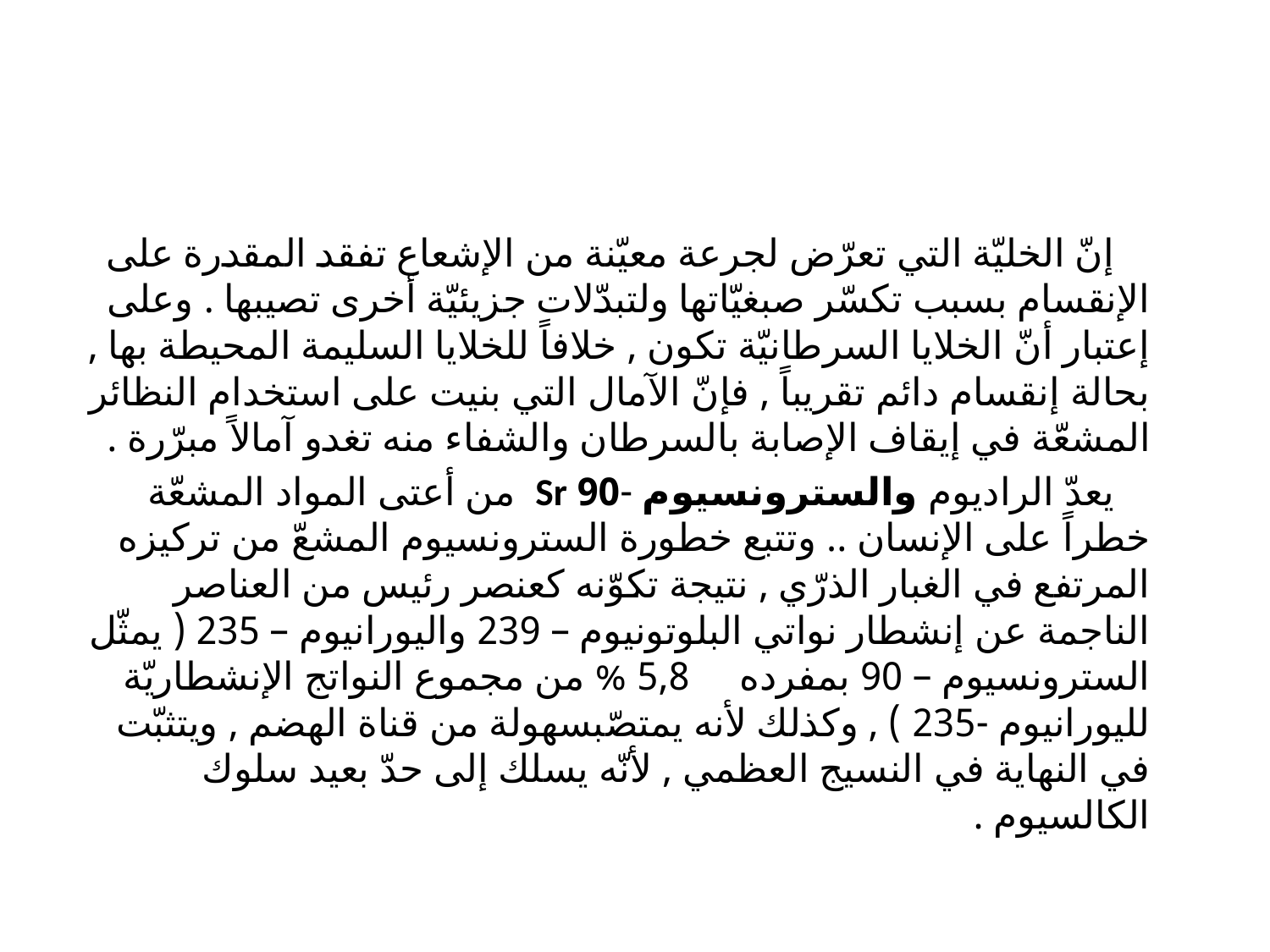

#
        إنّ الخليّة التي تعرّض لجرعة معيّنة من الإشعاع تفقد المقدرة على الإنقسام بسبب تكسّر صبغيّاتها ولتبدّلات جزيئيّة أخرى تصيبها . وعلى إعتبار أنّ الخلايا السرطانيّة تكون , خلافاً للخلايا السليمة المحيطة بها , بحالة إنقسام دائم تقريباً , فإنّ الآمال التي بنيت على استخدام النظائر المشعّة في إيقاف الإصابة بالسرطان والشفاء منه تغدو آمالاً مبرّرة .
        يعدّ الراديوم والسترونسيوم -90 Sr  من أعتى المواد المشعّة خطراً على الإنسان .. وتتبع خطورة السترونسيوم المشعّ من تركيزه المرتفع في الغبار الذرّي , نتيجة تكوّنه كعنصر رئيس من العناصر الناجمة عن إنشطار نواتي البلوتونيوم – 239 واليورانيوم – 235 ( يمثّل السترونسيوم – 90 بمفرده     5,8 % من مجموع النواتج الإنشطاريّة لليورانيوم -235 ) , وكذلك لأنه يمتصّبسهولة من قناة الهضم , ويتثبّت  في النهاية في النسيج العظمي , لأنّه يسلك إلى حدّ بعيد سلوك الكالسيوم .